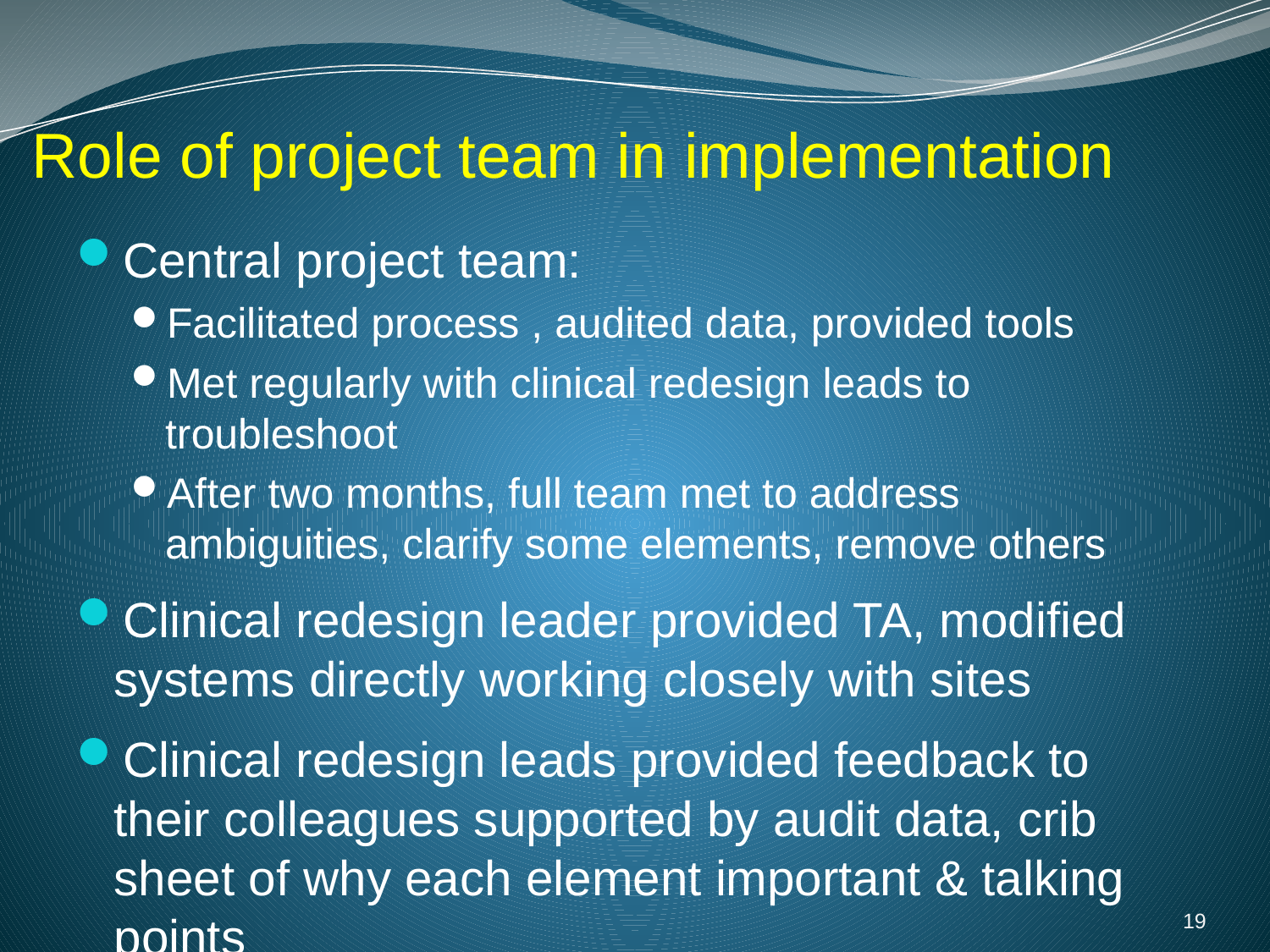

# Role of project team in implementation
Central project team:
Facilitated process , audited data, provided tools
Met regularly with clinical redesign leads to troubleshoot
After two months, full team met to address ambiguities, clarify some elements, remove others
Clinical redesign leader provided TA, modified systems directly working closely with sites
Clinical redesign leads provided feedback to their colleagues supported by audit data, crib sheet of why each element important & talking points
19